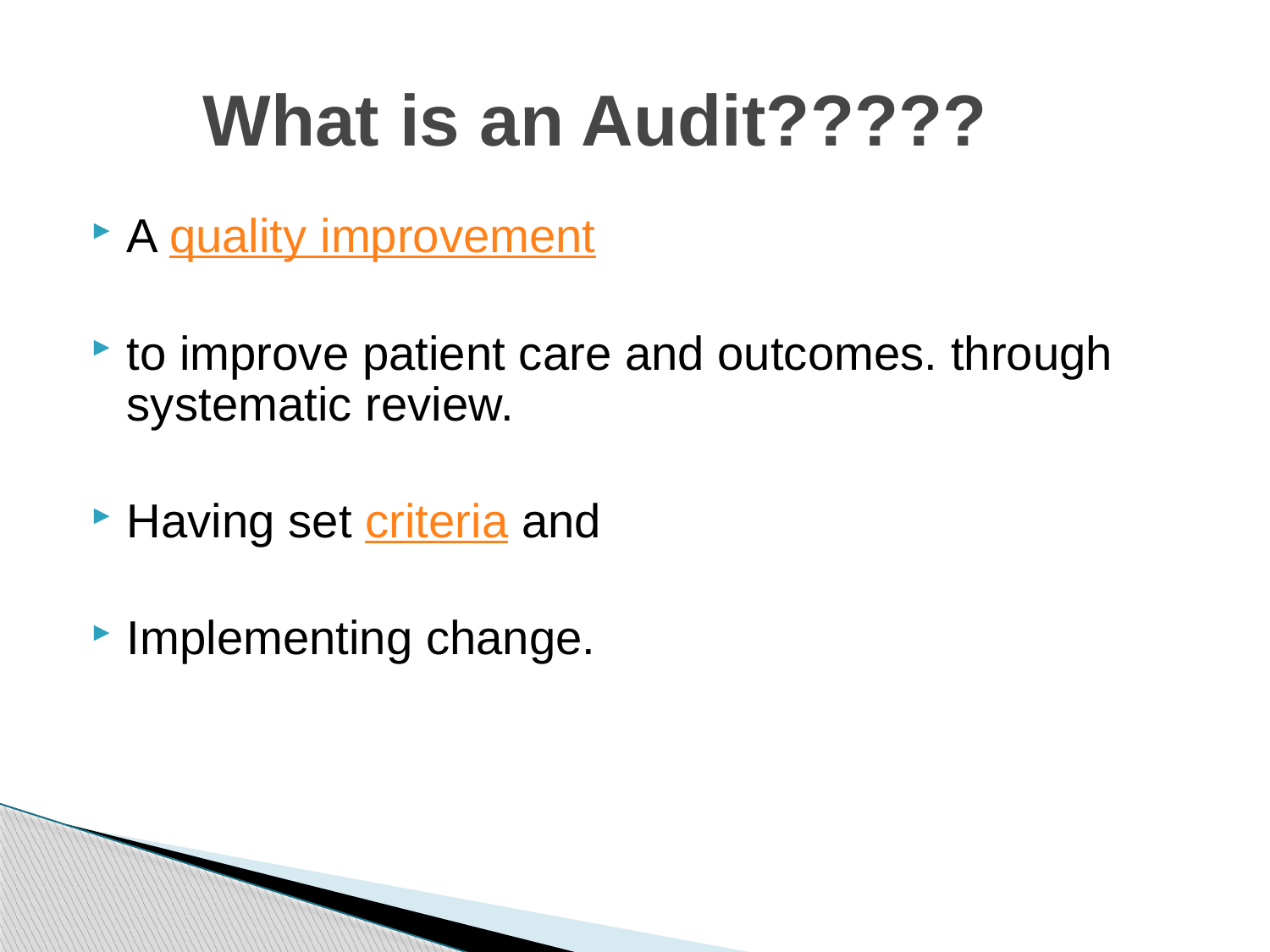

# What is an Audit?????
A quality improvement

to improve patient care and outcomes. through systematic review.

Having set criteria and

Implementing change.